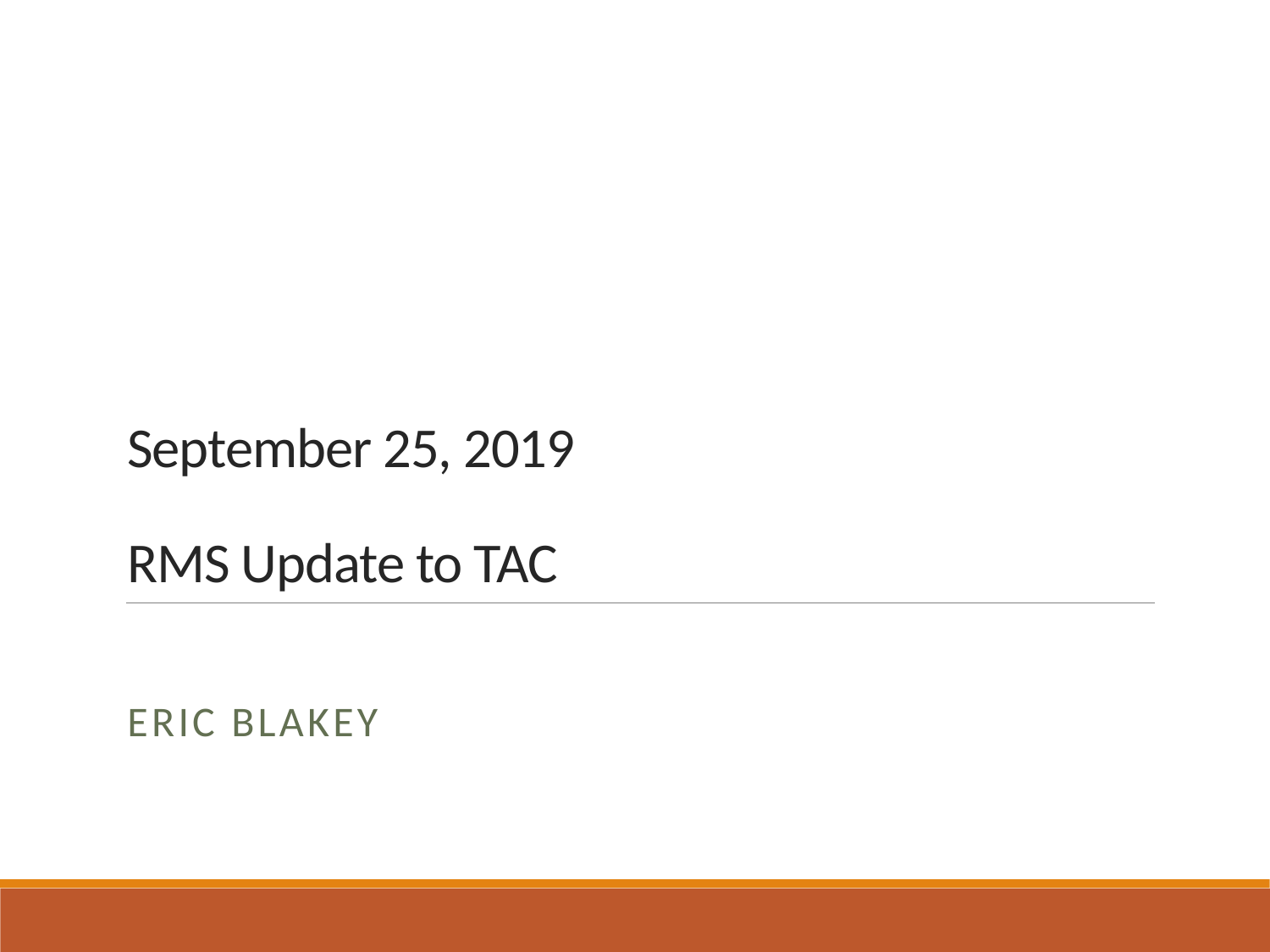

# September 25, 2019 RMS Update to TAC

Eric Blakey